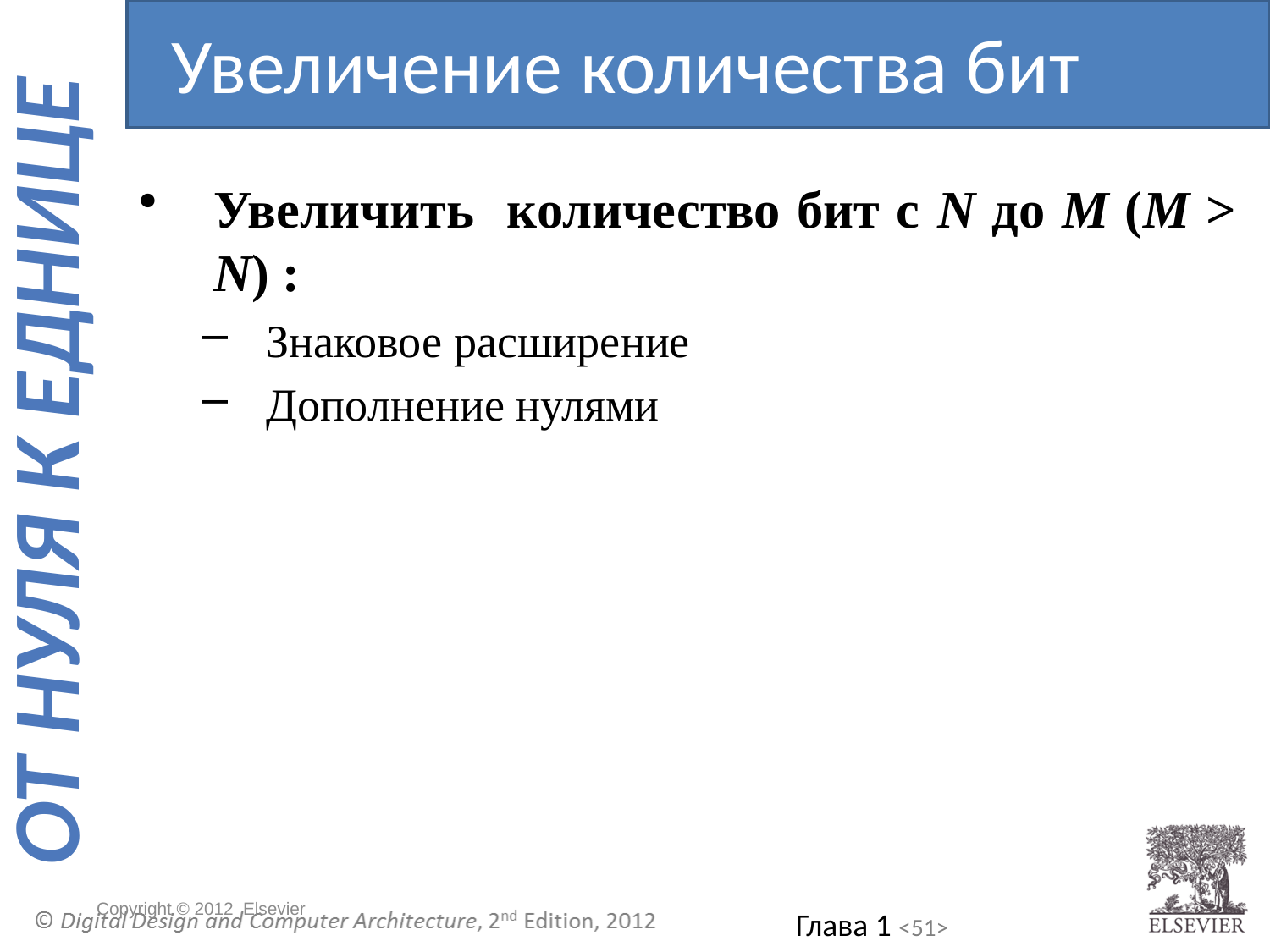

Увеличение количества бит

Увеличить  количество бит с N до M (M > N) :
Знаковое расширение
Дополнение нулями

Copyright © 2012  Elsevier